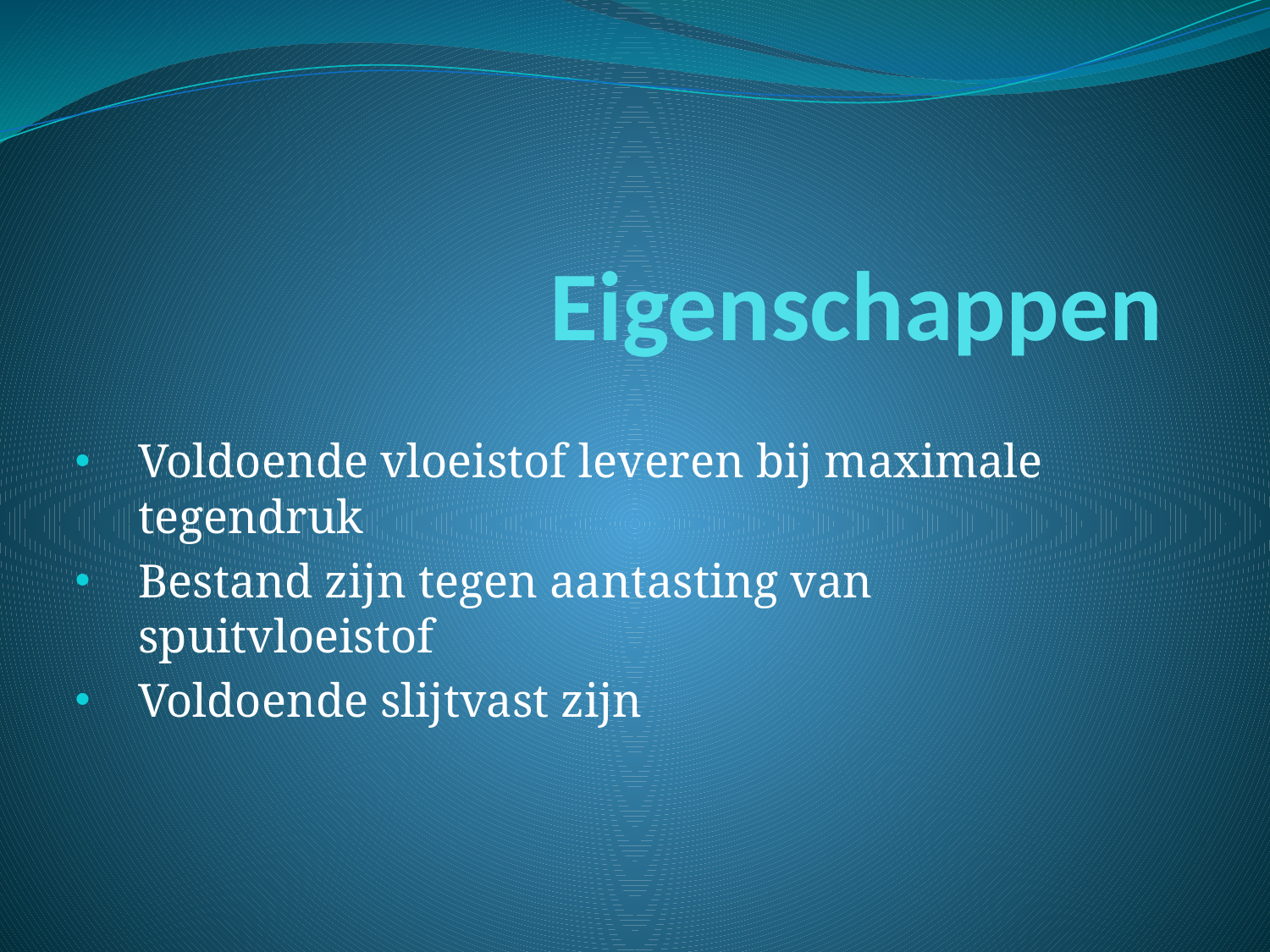

# Eigenschappen
Voldoende vloeistof leveren bij maximale tegendruk
Bestand zijn tegen aantasting van spuitvloeistof
Voldoende slijtvast zijn